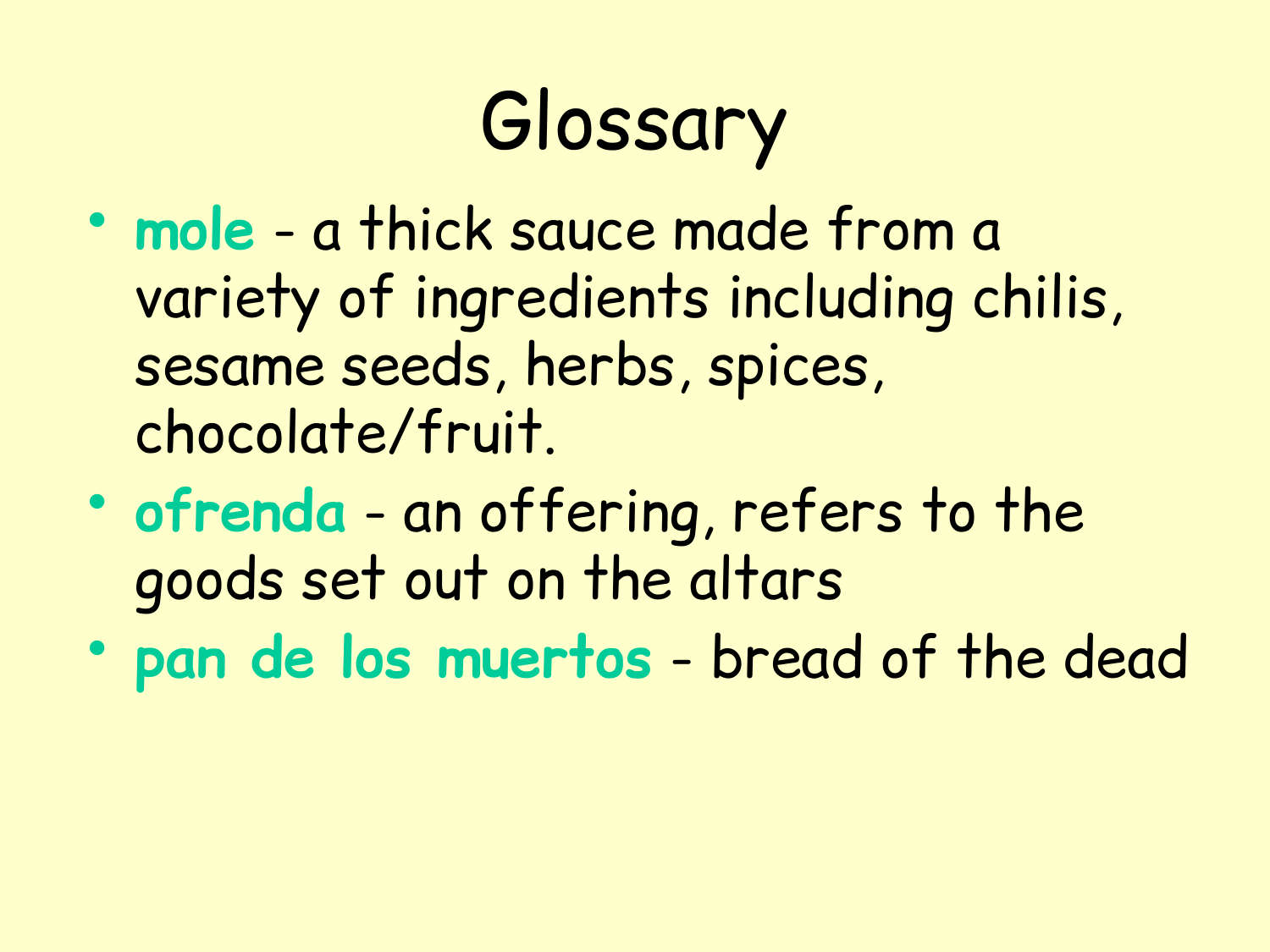

# Glossary
mole - a thick sauce made from a variety of ingredients including chilis, sesame seeds, herbs, spices, chocolate/fruit.
ofrenda - an offering, refers to the goods set out on the altars
pan de los muertos - bread of the dead